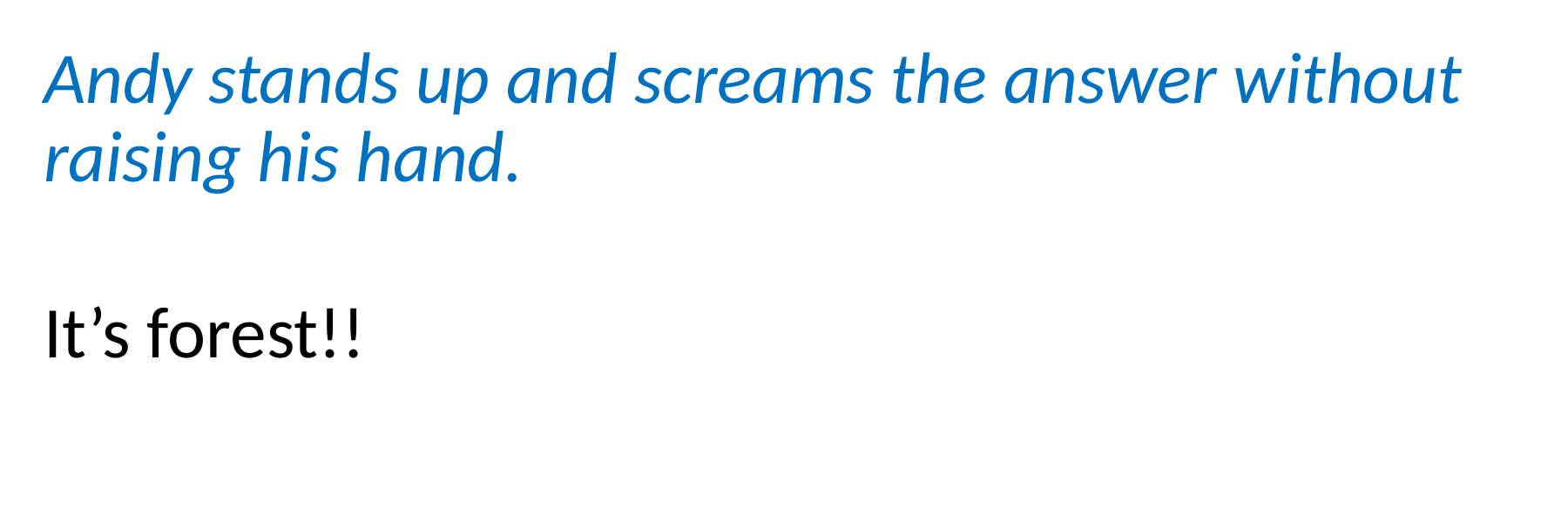

Andy stands up and screams the answer without raising his hand.

It’s forest!!